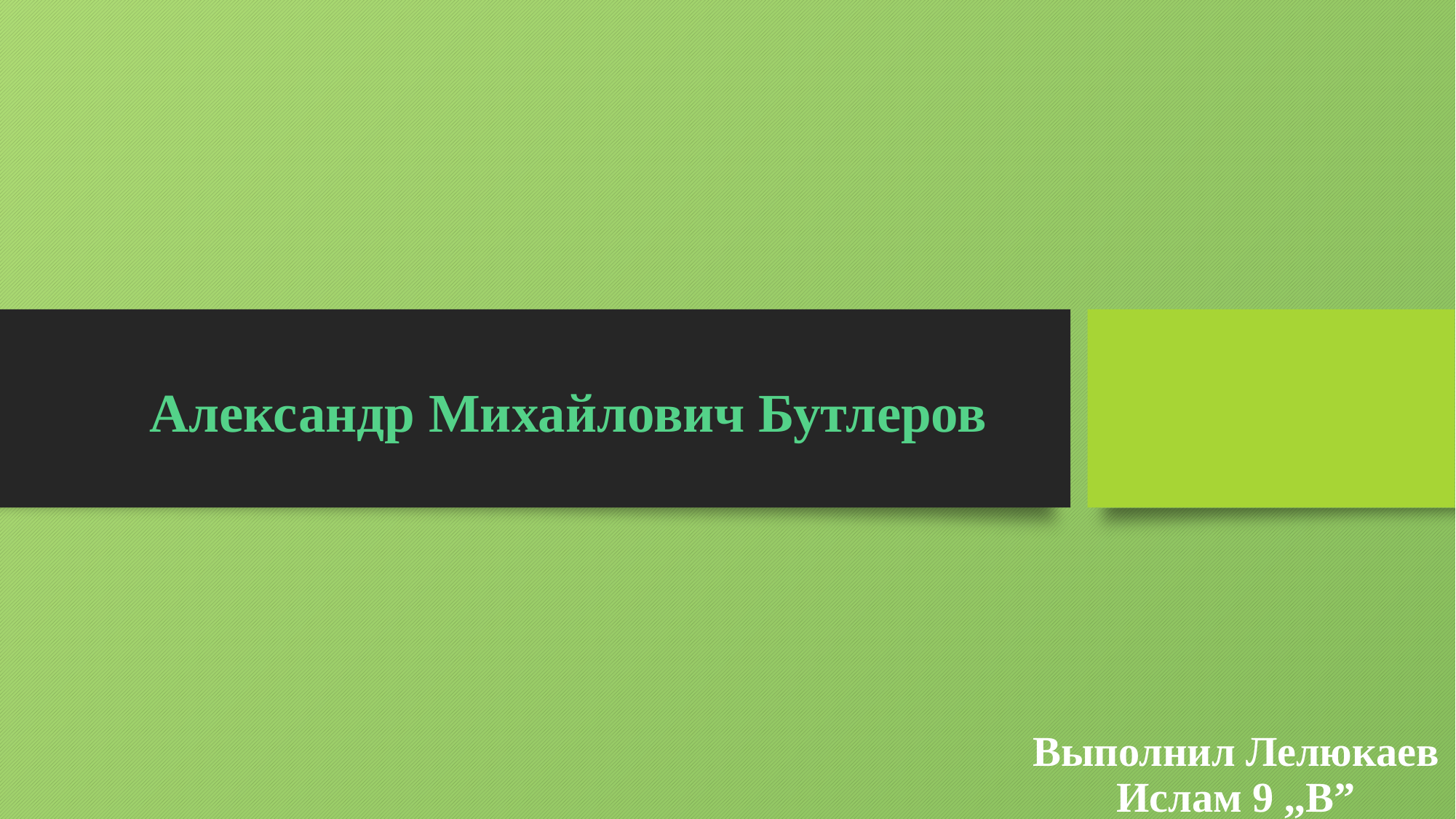

# Александр Михайлович Бутлеров
Выполнил Лелюкаев Ислам 9 ,,В”